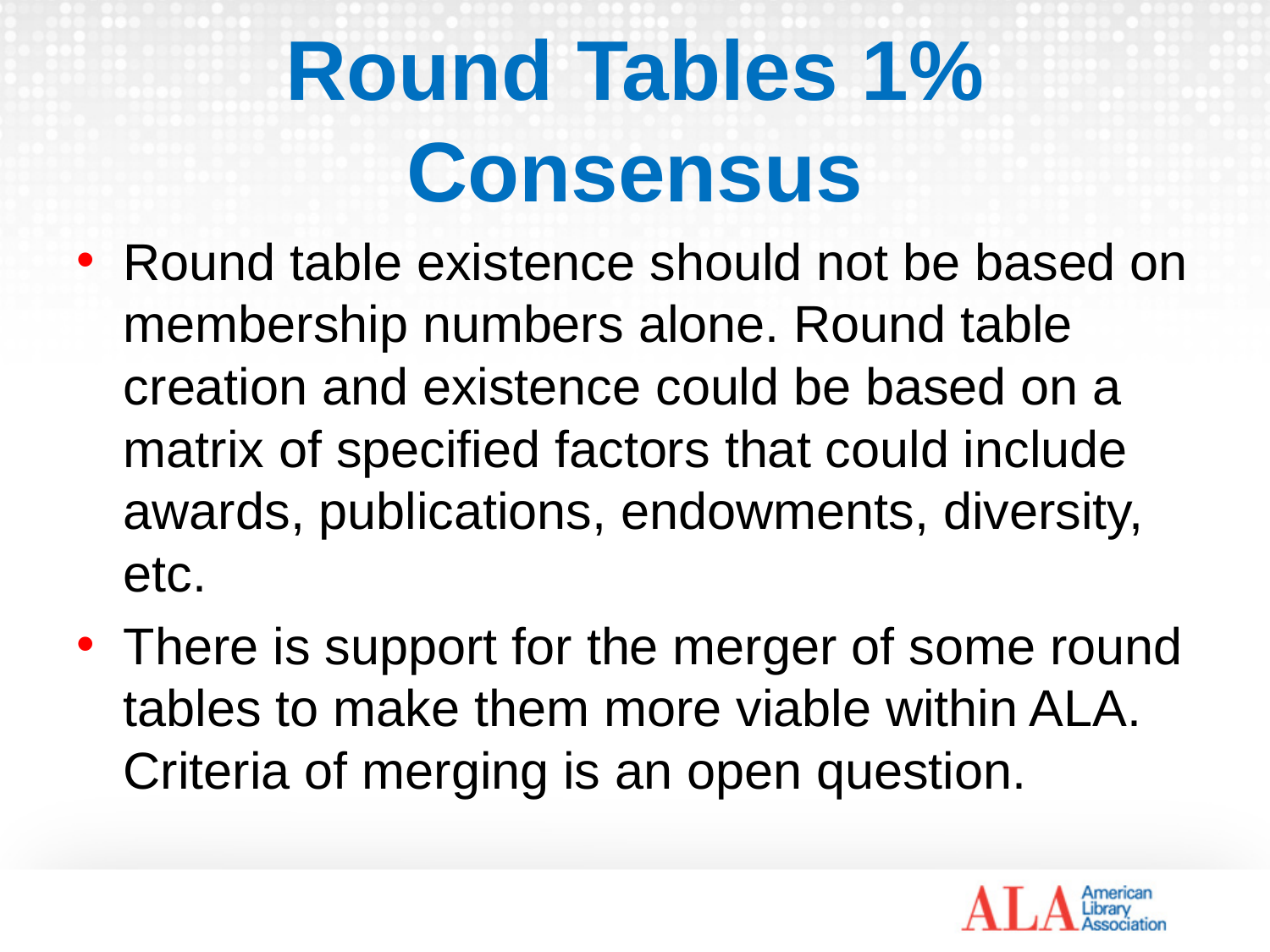

# Round Tables 1% Consensus
Round table existence should not be based on membership numbers alone. Round table creation and existence could be based on a matrix of specified factors that could include awards, publications, endowments, diversity, etc.
There is support for the merger of some round tables to make them more viable within ALA. Criteria of merging is an open question.